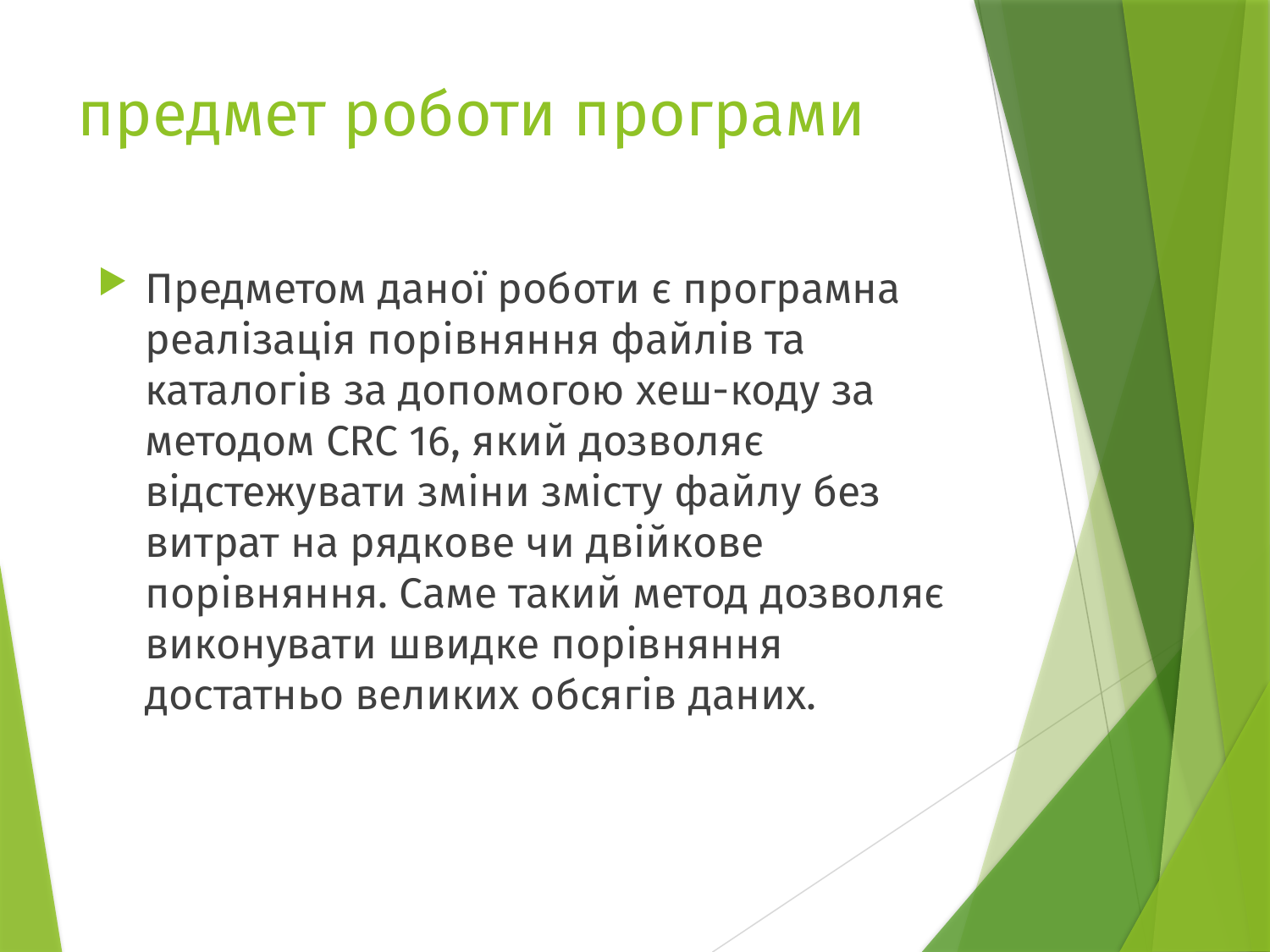

# предмет роботи програми

Предметом даної роботи є програмна реалізація порівняння файлів та каталогів за допомогою хеш-коду за методом CRC 16, який дозволяє відстежувати зміни змісту файлу без витрат на рядкове чи двійкове порівняння. Саме такий метод дозволяє виконувати швидке порівняння достатньо великих обсягів даних.